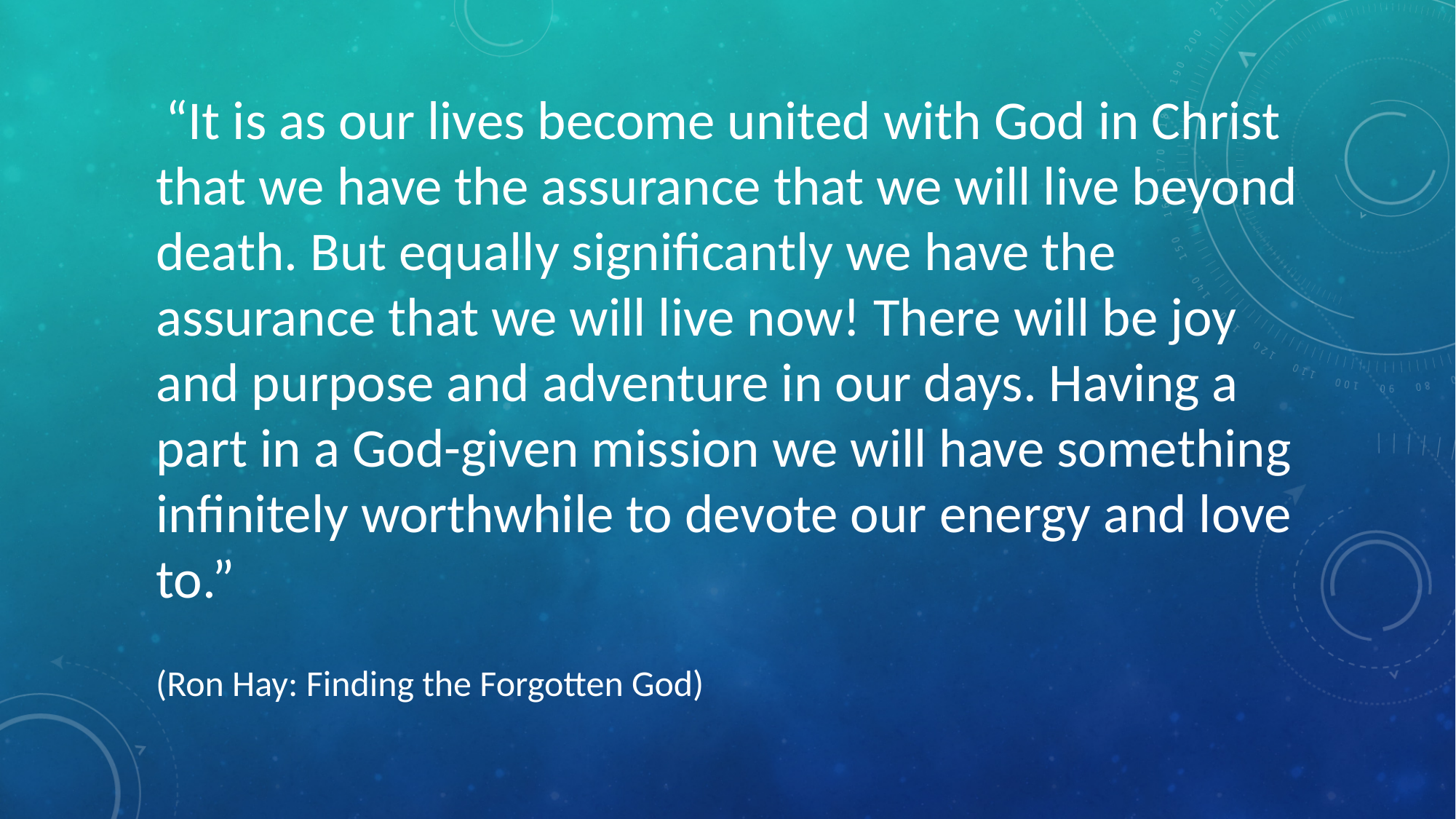

“It is as our lives become united with God in Christ that we have the assurance that we will live beyond death. But equally significantly we have the assurance that we will live now! There will be joy and purpose and adventure in our days. Having a part in a God-given mission we will have something infinitely worthwhile to devote our energy and love to.”

(Ron Hay: Finding the Forgotten God)